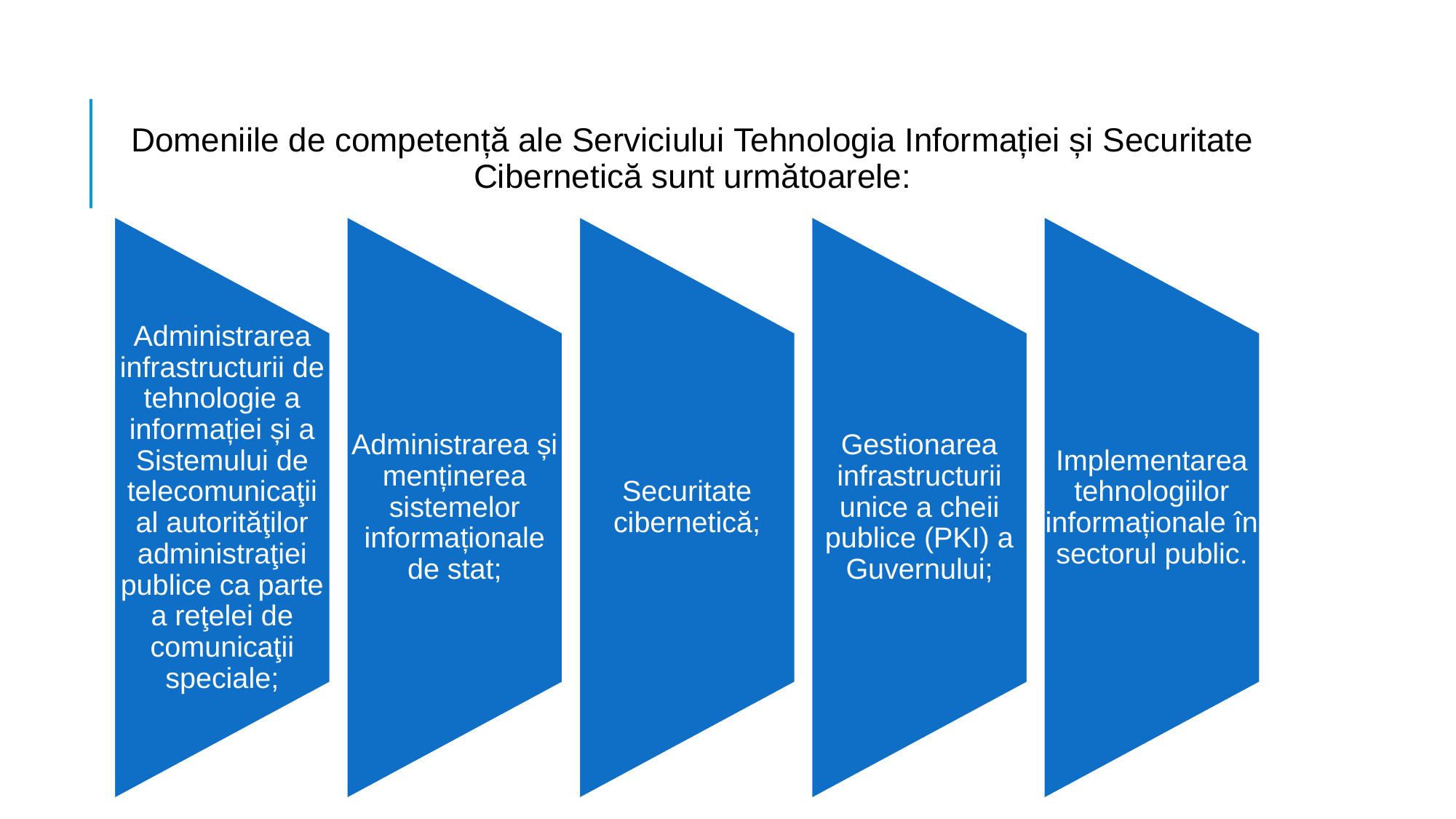

Domeniile de competență ale Serviciului Tehnologia Informației și Securitate Cibernetică sunt următoarele:
Administrarea infrastructurii de tehnologie a informației și a Sistemului de telecomunicaţii al autorităţilor administraţiei publice ca parte a reţelei de comunicaţii speciale;
Administrarea și menținerea sistemelor informaționale de stat;
Securitate cibernetică;
Gestionarea infrastructurii unice a cheii publice (PKI) a Guvernului;
Implementarea tehnologiilor informaționale în sectorul public.